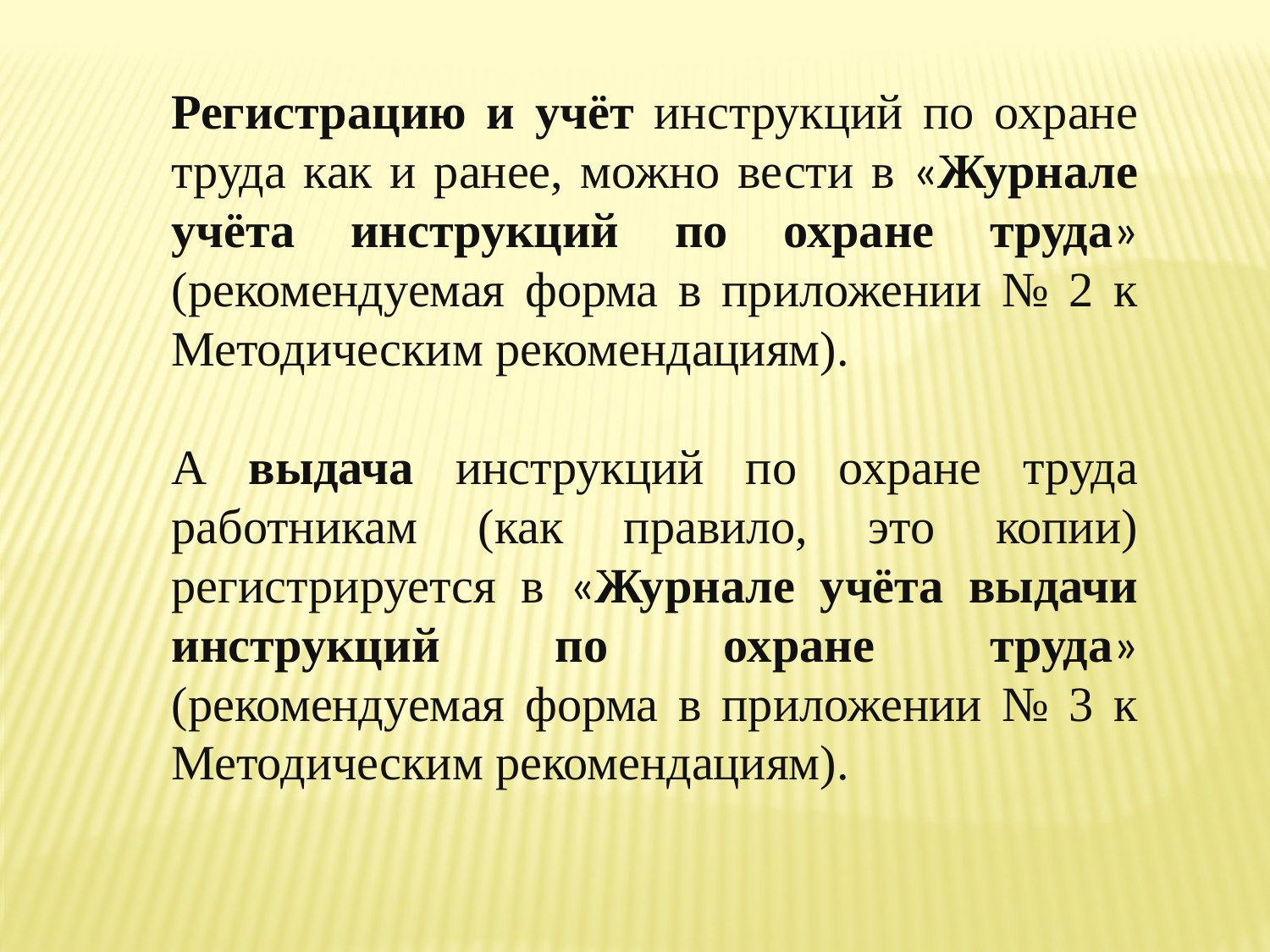

Регистрацию и учёт инструкций по охране труда как и ранее, можно вести в «Журнале учёта инструкций по охране труда» (рекомендуемая форма в приложении № 2 к Методическим рекомендациям).

А выдача инструкций по охране труда работникам (как правило, это копии) регистрируется в «Журнале учёта выдачи инструкций по охране труда» (рекомендуемая форма в приложении № 3 к Методическим рекомендациям).